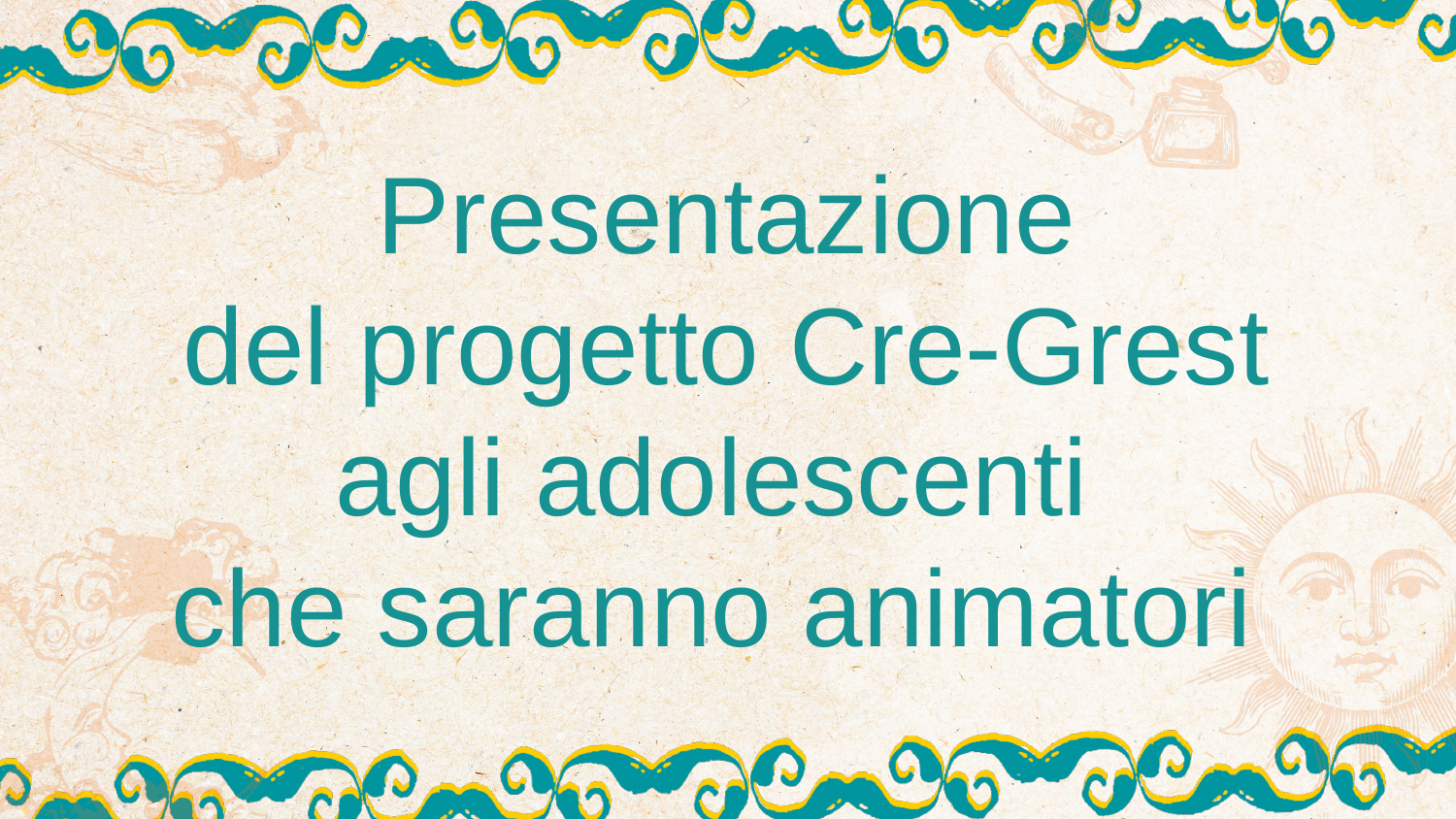

Presentazione
del progetto Cre-Grest
agli adolescenti
che saranno animatori